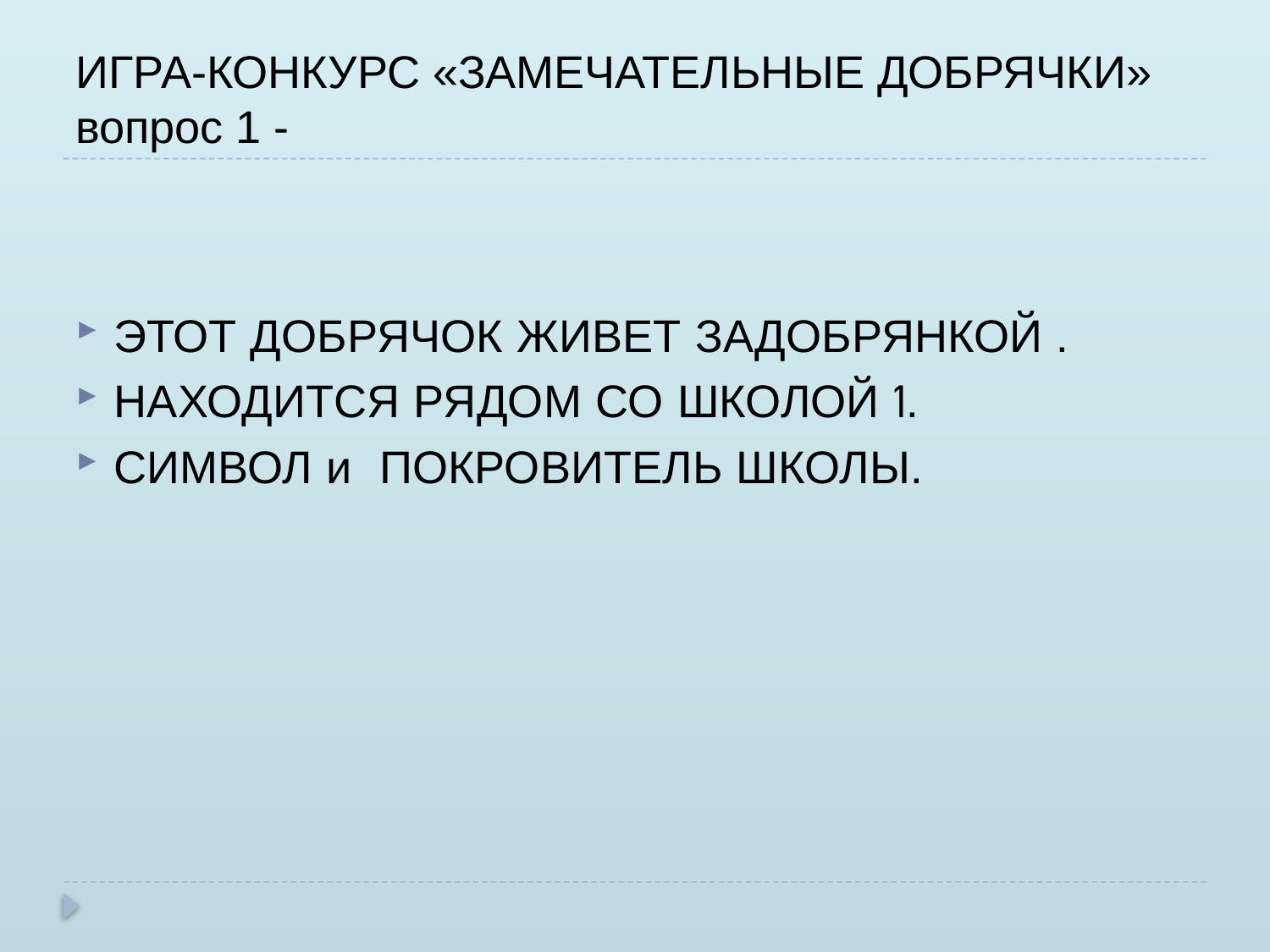

# ИГРА-КОНКУРС «ЗАМЕЧАТЕЛЬНЫЕ ДОБРЯЧКИ» вопрос 1 -

ЭТОТ ДОБРЯЧОК ЖИВЕТ ЗАДОБРЯНКОЙ .
НАХОДИТСЯ РЯДОМ СО ШКОЛОЙ 1.
СИМВОЛ и  ПОКРОВИТЕЛЬ ШКОЛЫ.